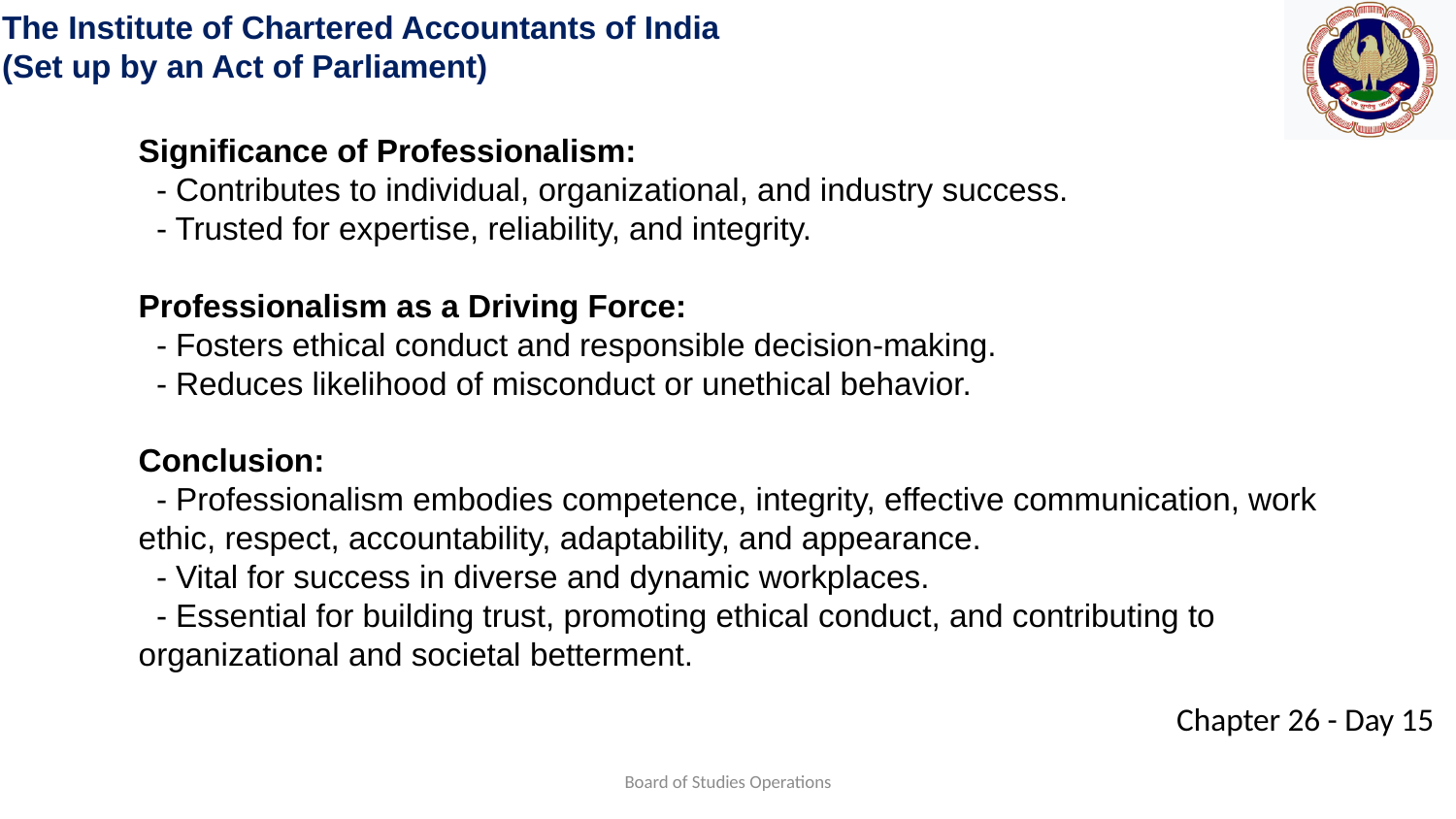

Significance of Professionalism:
  - Contributes to individual, organizational, and industry success.
  - Trusted for expertise, reliability, and integrity.

Professionalism as a Driving Force:
  - Fosters ethical conduct and responsible decision-making.
  - Reduces likelihood of misconduct or unethical behavior.

Conclusion:
  - Professionalism embodies competence, integrity, effective communication, work ethic, respect, accountability, adaptability, and appearance.
  - Vital for success in diverse and dynamic workplaces.
  - Essential for building trust, promoting ethical conduct, and contributing to organizational and societal betterment.
Board of Studies Operations